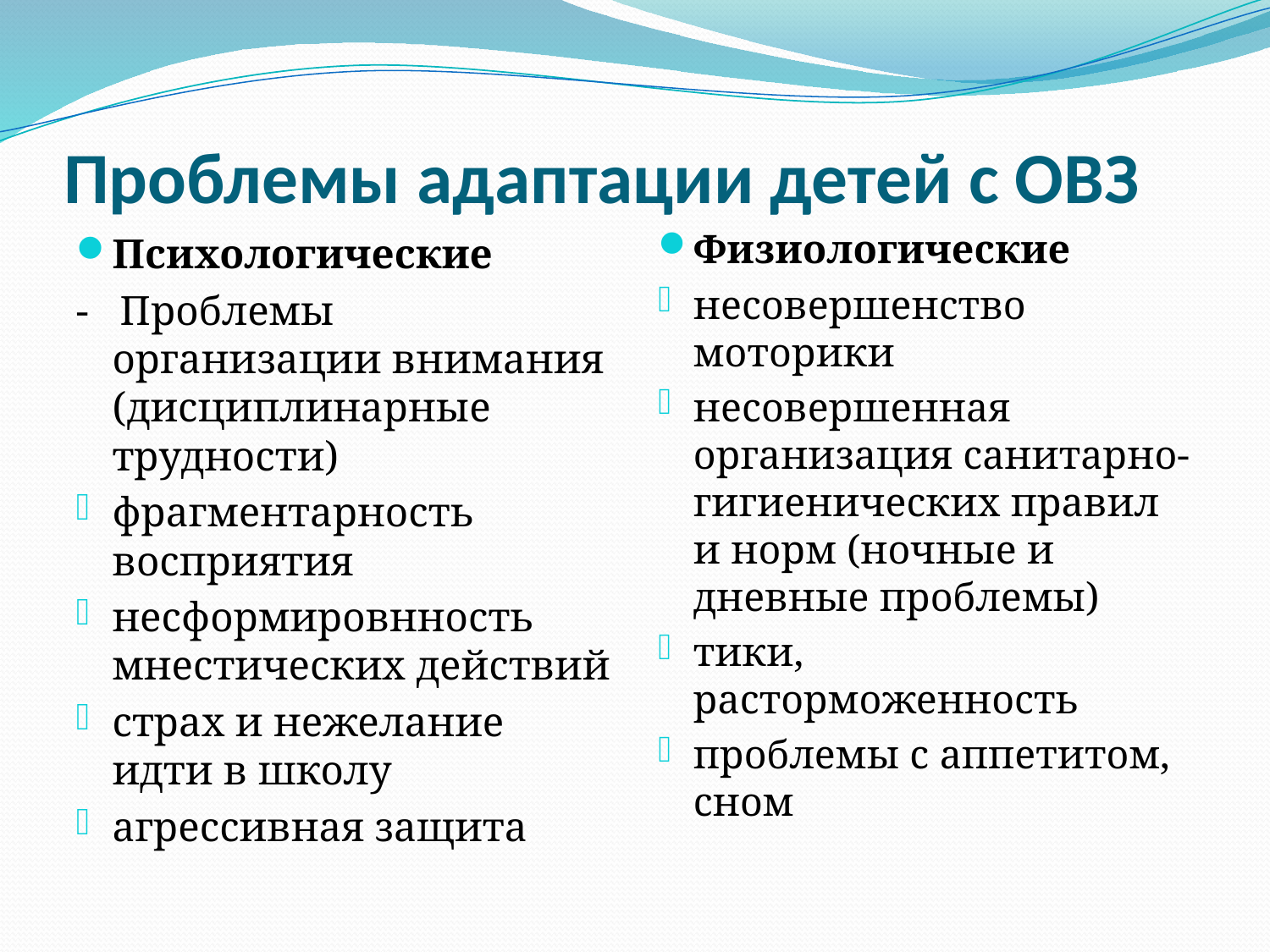

# Проблемы адаптации детей с ОВЗ
Физиологические
несовершенство моторики
несовершенная организация санитарно-гигиенических правил и норм (ночные и дневные проблемы)
тики, расторможенность
проблемы с аппетитом, сном

Психологические
-   Проблемы организации внимания (дисциплинарные трудности)
фрагментарность восприятия
несформировнность мнестических действий
страх и нежелание идти в школу
агрессивная защита